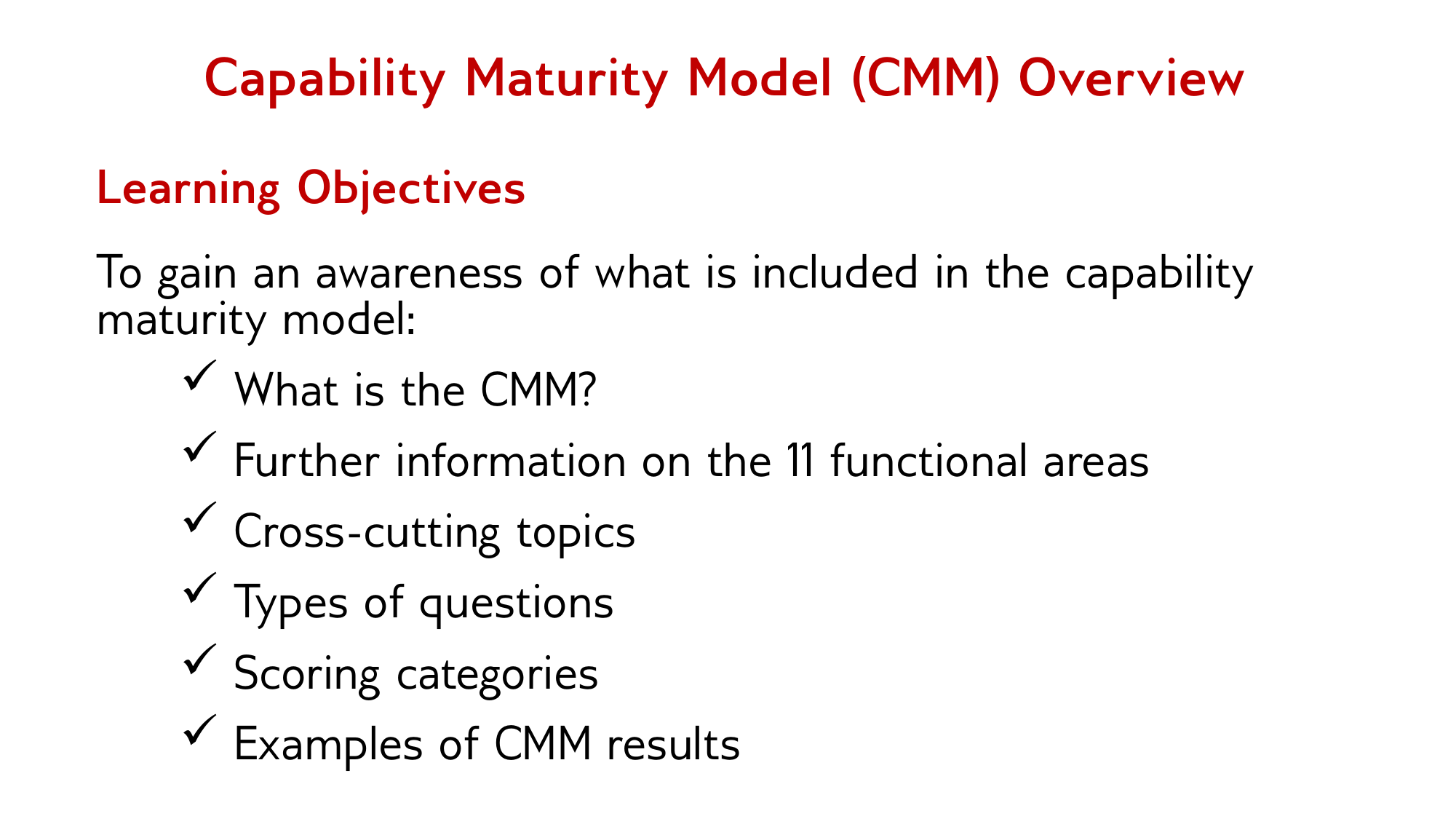

# Capability Maturity Model (CMM) Overview
Learning Objectives

To gain an awareness of what is included in the capability maturity model:
What is the CMM?
Further information on the 11 functional areas
Cross-cutting topics
Types of questions
Scoring categories
Examples of CMM results